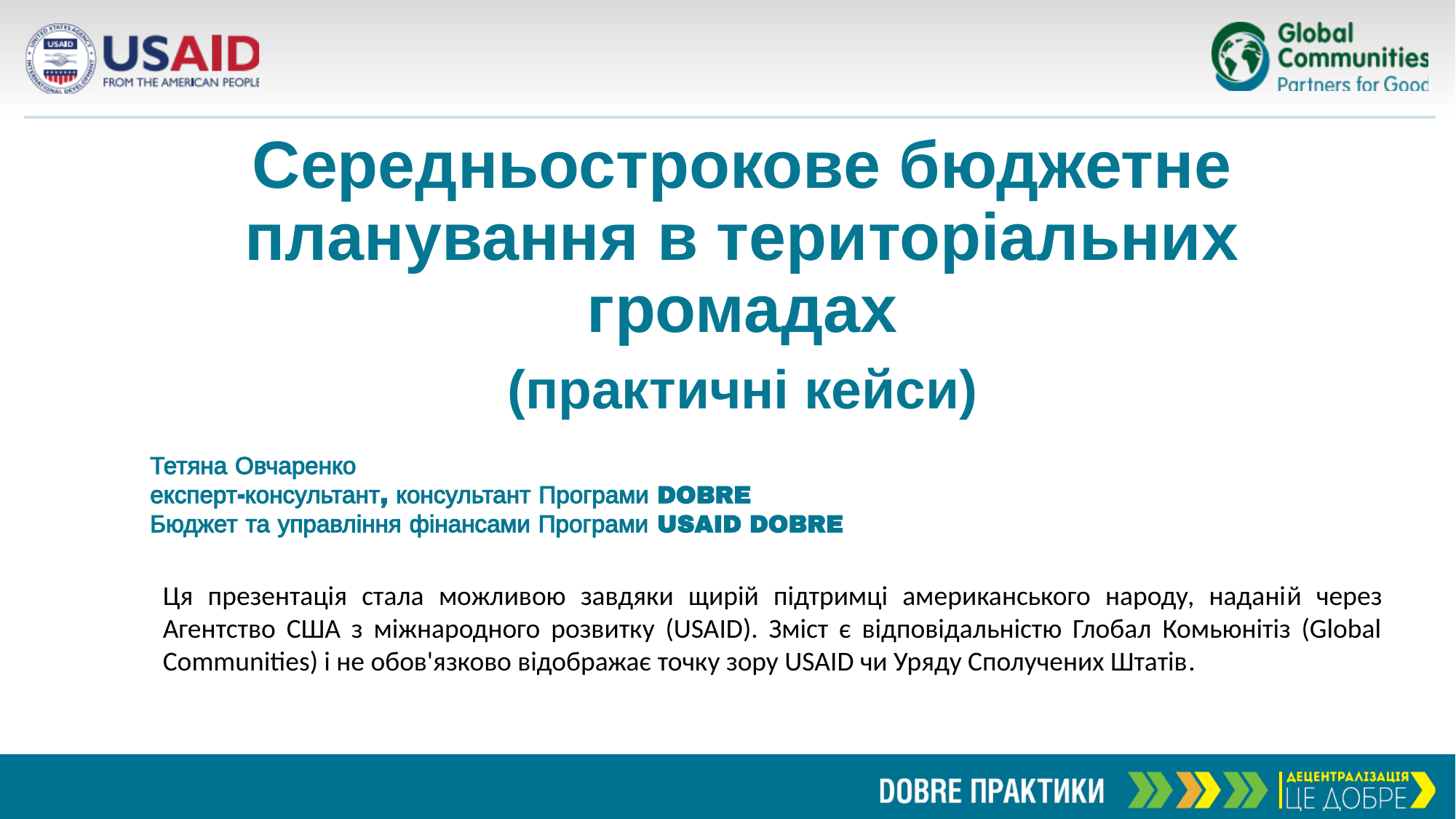

Середньострокове бюджетне планування в територіальних громадах
(практичні кейси)

Тетяна Овчаренко
експерт-консультант, консультант Програми DOBRE
Бюджет та управління фінансами Програми USAID DOBRE
Ця презентація стала можливою завдяки щирій підтримці американського народу, наданій через Агентство США з міжнародного розвитку (USAID). Зміст є відповідальністю Глобал Комьюнітіз (Global Communities) і не обов'язково відображає точку зору USAID чи Уряду Сполучених Штатів.